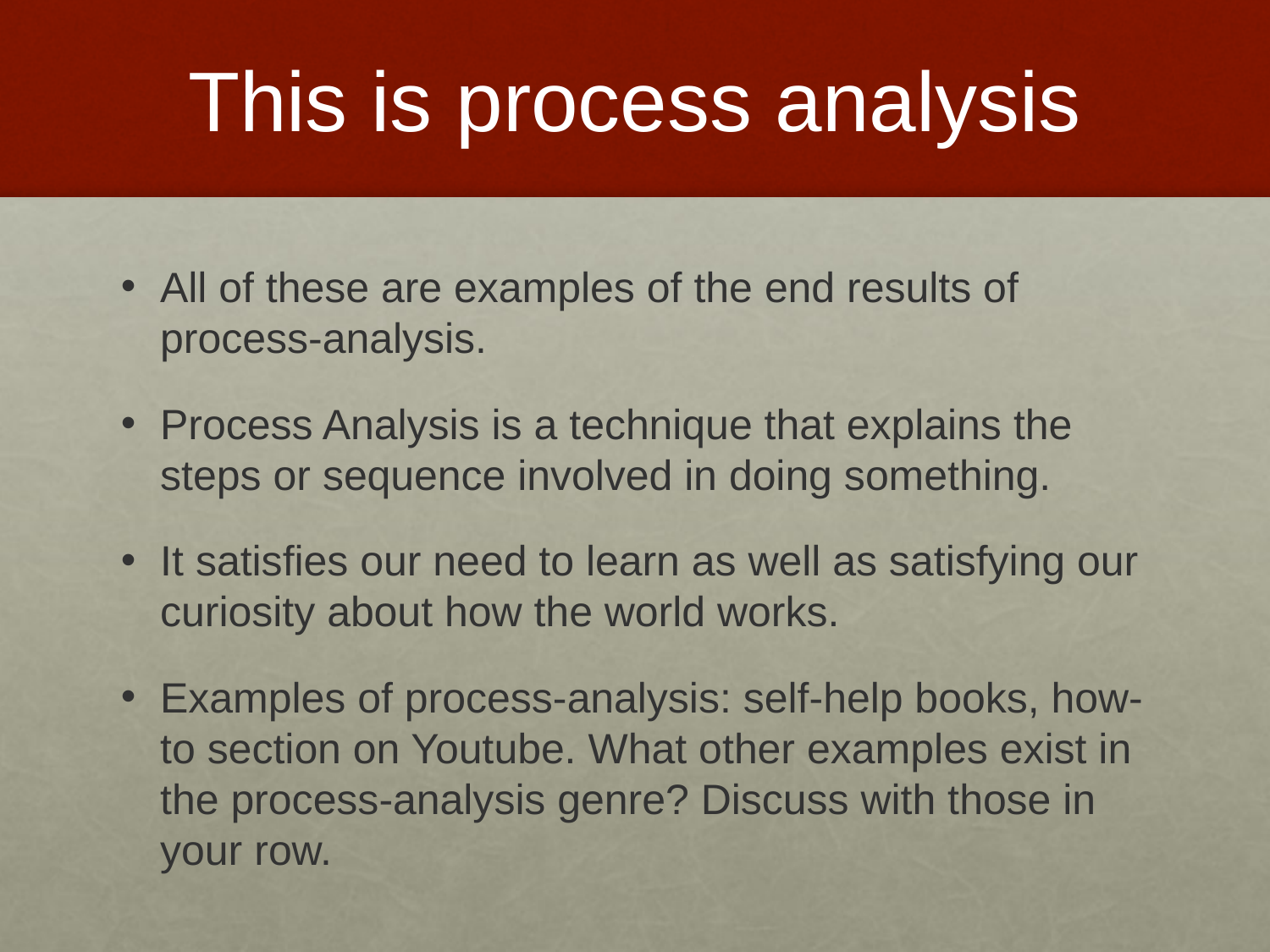

# This is process analysis
All of these are examples of the end results of process-analysis.
Process Analysis is a technique that explains the steps or sequence involved in doing something.
It satisfies our need to learn as well as satisfying our curiosity about how the world works.
Examples of process-analysis: self-help books, how-to section on Youtube. What other examples exist in the process-analysis genre? Discuss with those in your row.